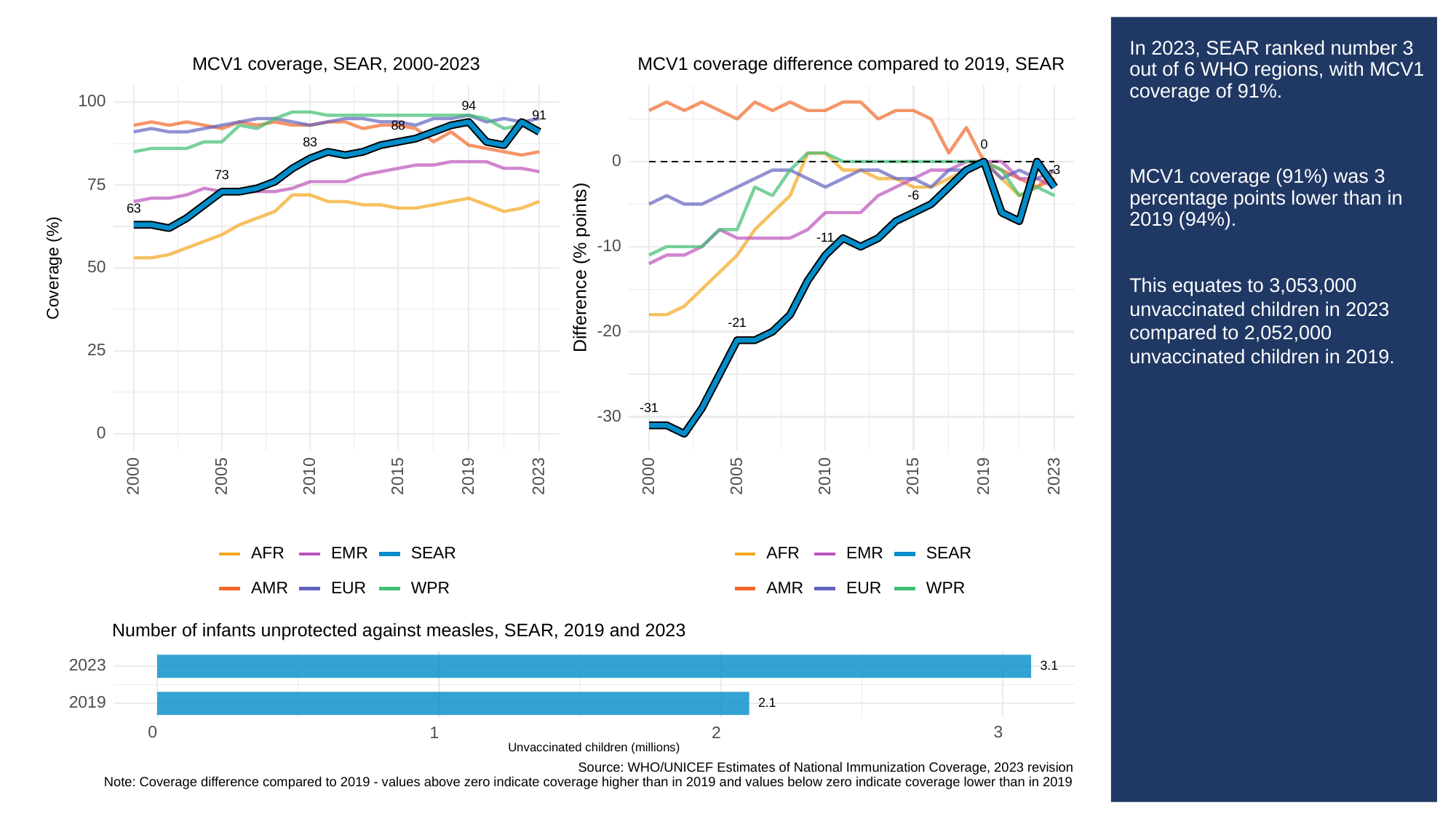

# In 2023, SEAR ranked number 3 out of 6 WHO regions, with MCV1 coverage of 91%.

MCV1 coverage (91%) was 3 percentage points lower than in 2019 (94%).

This equates to 3,053,000 unvaccinated children in 2023 compared to 2,052,000 unvaccinated children in 2019.

MCV1 coverage, SEAR, 2000-2023
MCV1 coverage difference compared to 2019, SEAR

100
94

91

88

83
0

0

-3
73
75

-6

63

-11
-10

Difference (% points)
Coverage (%)
50

-21
-20

25

-31
-30

0

2023
2023
2000
2005
2010
2015
2019
2000
2005
2010
2015
2019
SEAR
SEAR
AFR
EMR
AFR
EMR

EUR
EUR
AMR
WPR
AMR
WPR

Number of infants unprotected against measles, SEAR, 2019 and 2023

2023
3.1

2019
2.1

3
0
1
2
Unvaccinated children (millions)
Source: WHO/UNICEF Estimates of National Immunization Coverage, 2023 revision
Note: Coverage difference compared to 2019 - values above zero indicate coverage higher than in 2019 and values below zero indicate coverage lower than in 2019